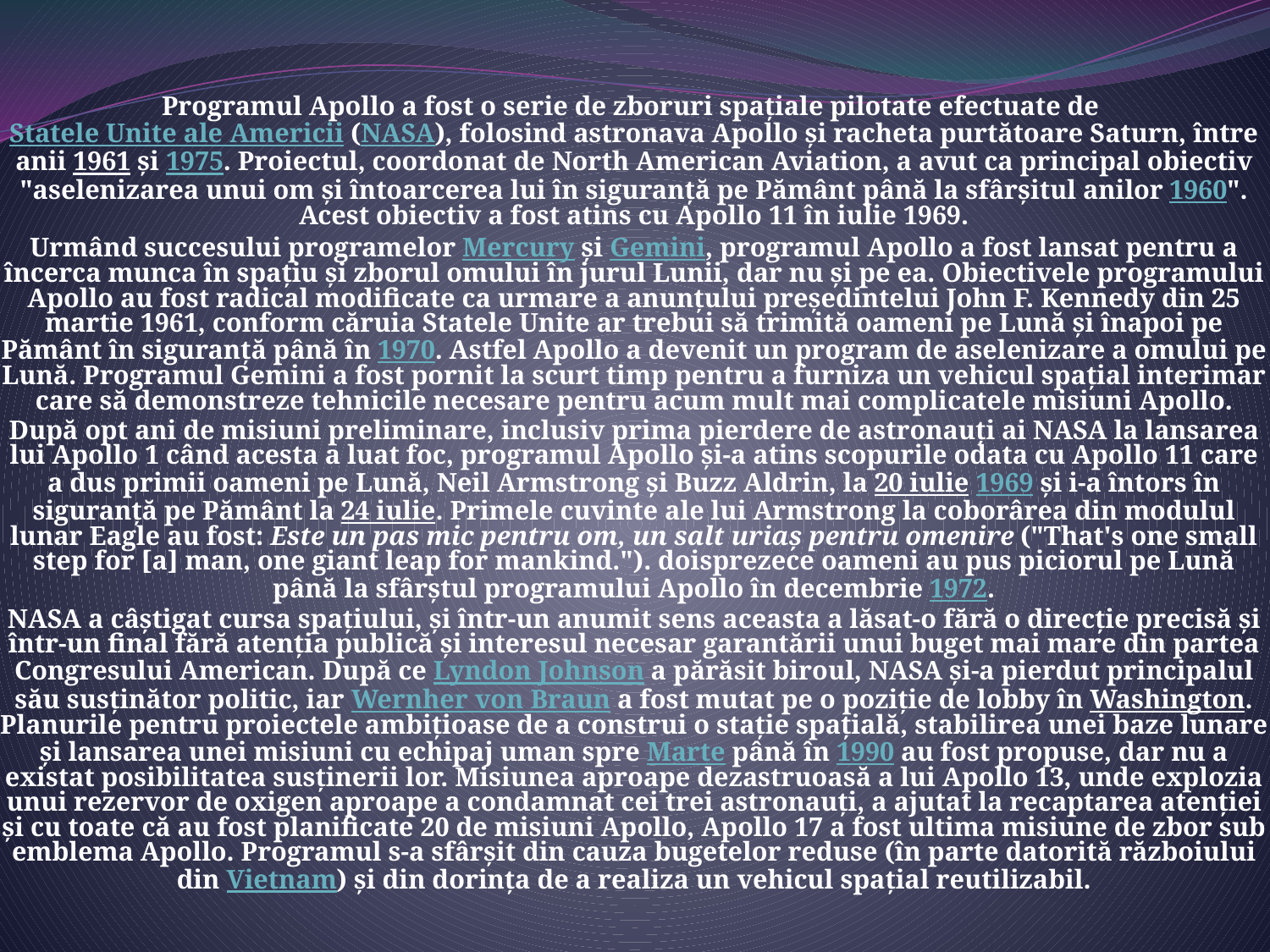

Programul Apollo a fost o serie de zboruri spațiale pilotate efectuate de Statele Unite ale Americii (NASA), folosind astronava Apollo și racheta purtătoare Saturn, între anii 1961 și 1975. Proiectul, coordonat de North American Aviation, a avut ca principal obiectiv "aselenizarea unui om și întoarcerea lui în siguranță pe Pământ până la sfârșitul anilor 1960". Acest obiectiv a fost atins cu Apollo 11 în iulie 1969.
Urmând succesului programelor Mercury și Gemini, programul Apollo a fost lansat pentru a încerca munca în spațiu și zborul omului în jurul Lunii, dar nu și pe ea. Obiectivele programului Apollo au fost radical modificate ca urmare a anunțului președintelui John F. Kennedy din 25 martie 1961, conform căruia Statele Unite ar trebui să trimită oameni pe Lună și înapoi pe Pământ în siguranță până în 1970. Astfel Apollo a devenit un program de aselenizare a omului pe Lună. Programul Gemini a fost pornit la scurt timp pentru a furniza un vehicul spațial interimar care să demonstreze tehnicile necesare pentru acum mult mai complicatele misiuni Apollo.
După opt ani de misiuni preliminare, inclusiv prima pierdere de astronauți ai NASA la lansarea lui Apollo 1 când acesta a luat foc, programul Apollo și-a atins scopurile odata cu Apollo 11 care a dus primii oameni pe Lună, Neil Armstrong și Buzz Aldrin, la 20 iulie 1969 și i-a întors în siguranță pe Pământ la 24 iulie. Primele cuvinte ale lui Armstrong la coborârea din modulul lunar Eagle au fost: Este un pas mic pentru om, un salt uriaș pentru omenire ("That's one small step for [a] man, one giant leap for mankind."). doisprezece oameni au pus piciorul pe Lună până la sfârștul programului Apollo în decembrie 1972.
NASA a câștigat cursa spațiului, și într-un anumit sens aceasta a lăsat-o fără o direcție precisă și într-un final fără atenția publică și interesul necesar garantării unui buget mai mare din partea Congresului American. După ce Lyndon Johnson a părăsit biroul, NASA și-a pierdut principalul său susținător politic, iar Wernher von Braun a fost mutat pe o poziție de lobby în Washington. Planurile pentru proiectele ambițioase de a construi o stație spațială, stabilirea unei baze lunare și lansarea unei misiuni cu echipaj uman spre Marte până în 1990 au fost propuse, dar nu a existat posibilitatea susținerii lor. Misiunea aproape dezastruoasă a lui Apollo 13, unde explozia unui rezervor de oxigen aproape a condamnat cei trei astronauți, a ajutat la recaptarea atenției și cu toate că au fost planificate 20 de misiuni Apollo, Apollo 17 a fost ultima misiune de zbor sub emblema Apollo. Programul s-a sfârșit din cauza bugetelor reduse (în parte datorită războiului din Vietnam) și din dorința de a realiza un vehicul spațial reutilizabil.